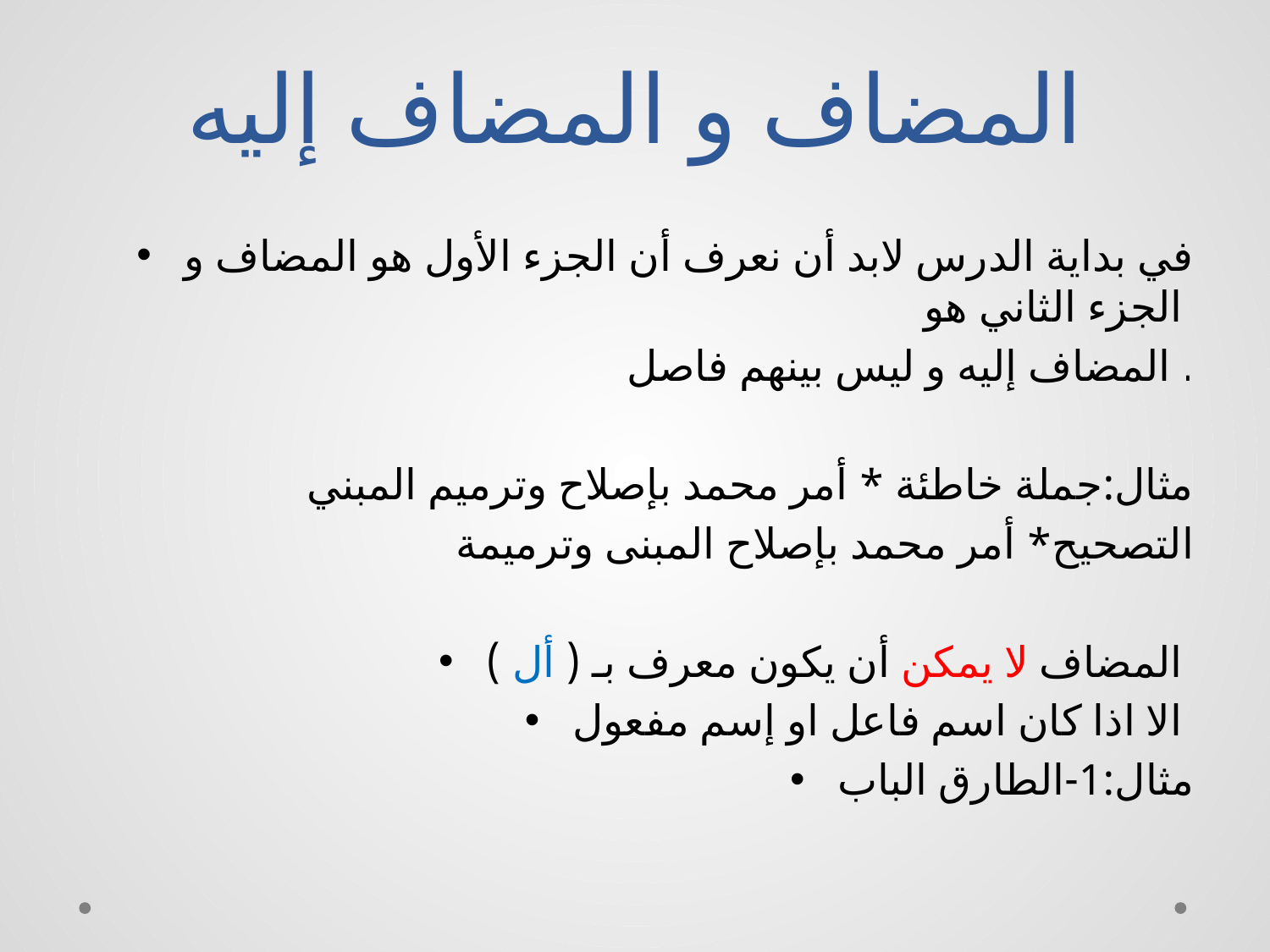

# المضاف و المضاف إليه
في بداية الدرس لابد أن نعرف أن الجزء الأول هو المضاف و الجزء الثاني هو
المضاف إليه و ليس بينهم فاصل .

مثال:جملة خاطئة * أمر محمد بإصلاح وترميم المبني
التصحيح* أمر محمد بإصلاح المبنى وترميمة

المضاف لا يمكن أن يكون معرف بـ ( أل )
الا اذا كان اسم فاعل او إسم مفعول
مثال:1-الطارق الباب